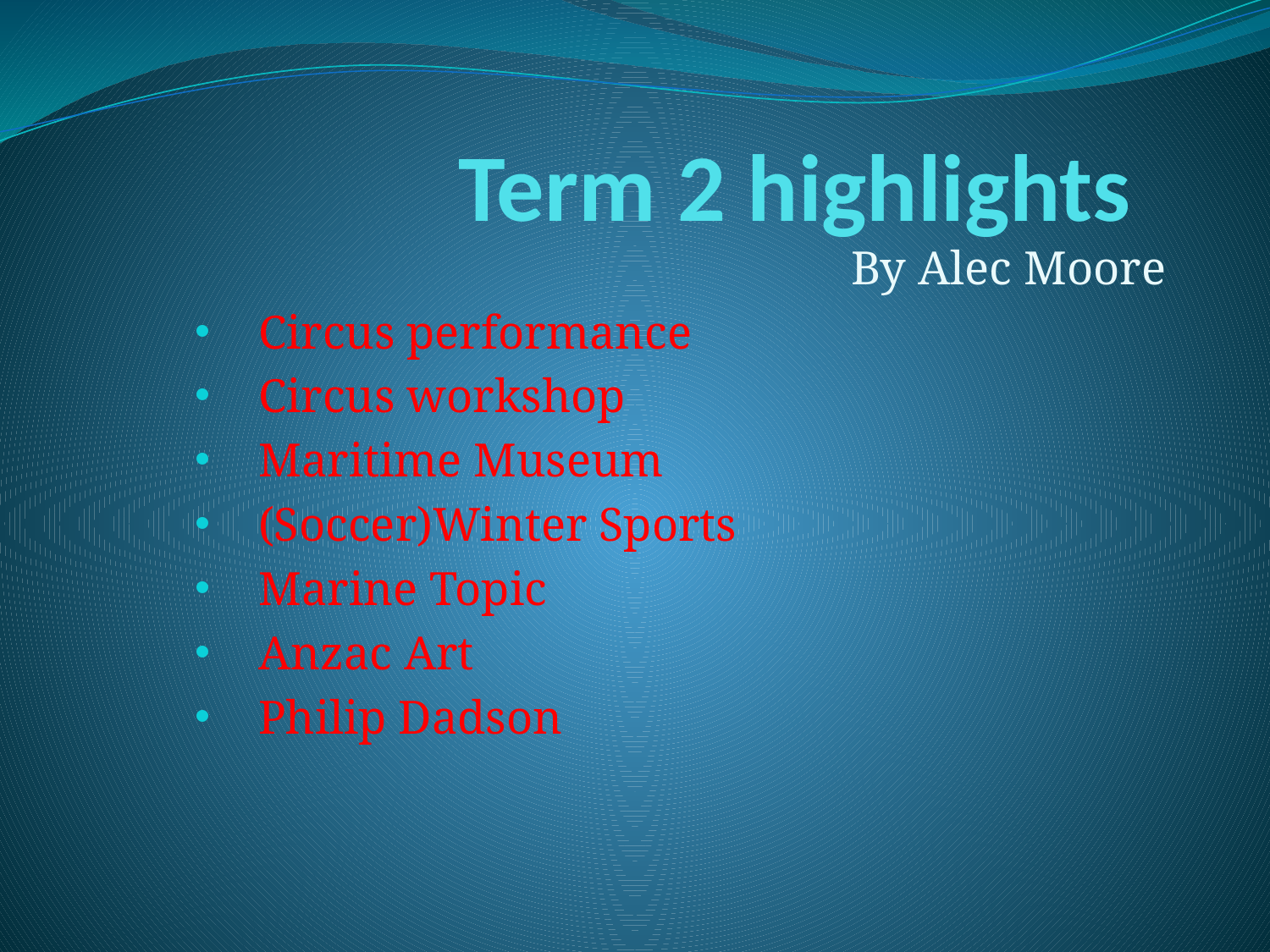

# Term 2 highlights
By Alec Moore
Circus performance
Circus workshop
Maritime Museum
(Soccer)Winter Sports
Marine Topic
Anzac Art
Philip Dadson